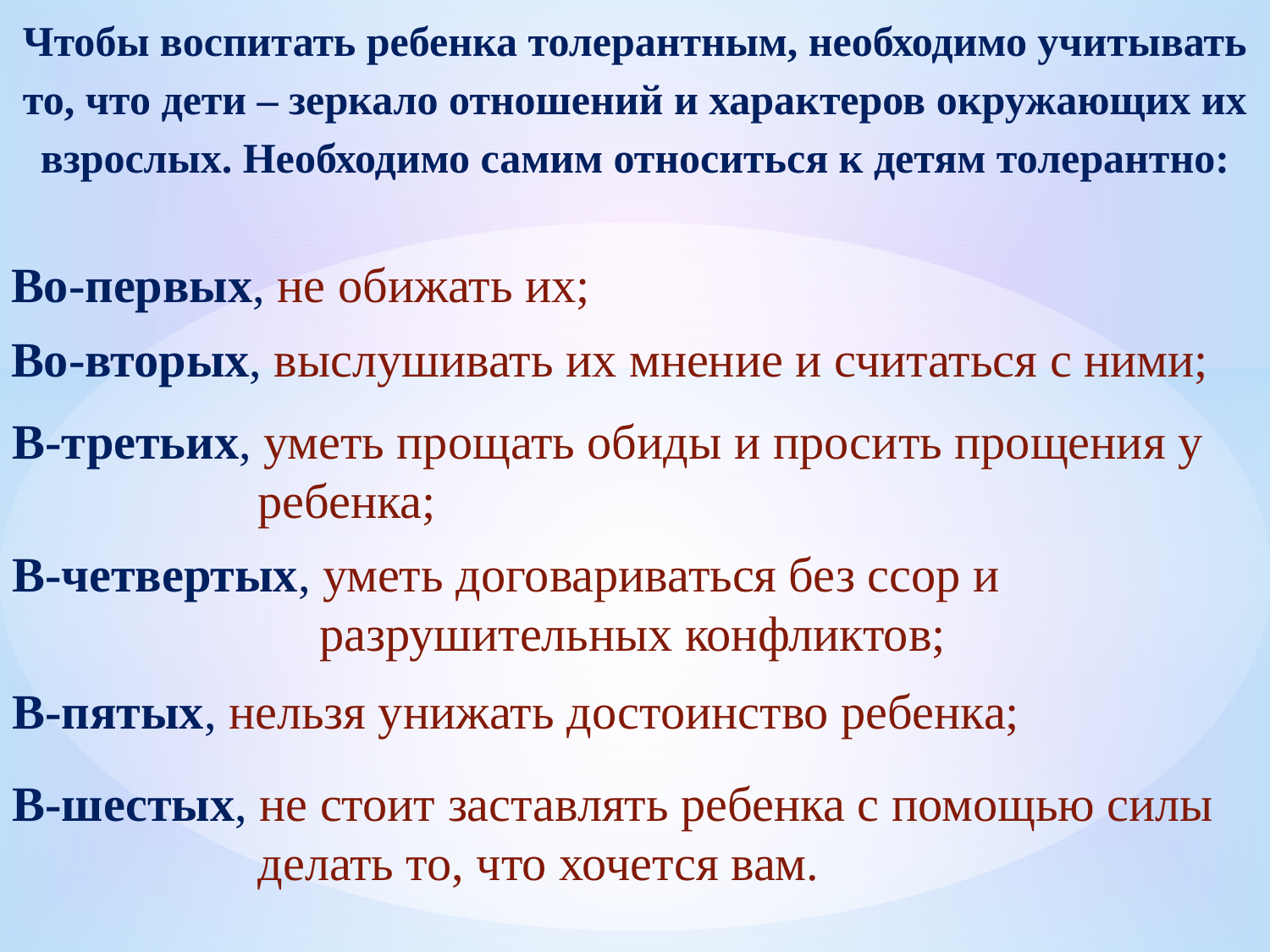

Чтобы воспитать ребенка толерантным, необходимо учитывать то, что дети – зеркало отношений и характеров окружающих их взрослых. Необходимо самим относиться к детям толерантно:
Во-первых, не обижать их;
Во-вторых, выслушивать их мнение и считаться с ними;
В-третьих, уметь прощать обиды и просить прощения у
                    ребенка;
В-четвертых, уметь договариваться без ссор и
                         разрушительных конфликтов;
В-пятых, нельзя унижать достоинство ребенка;
В-шестых, не стоит заставлять ребенка с помощью силы
                    делать то, что хочется вам.